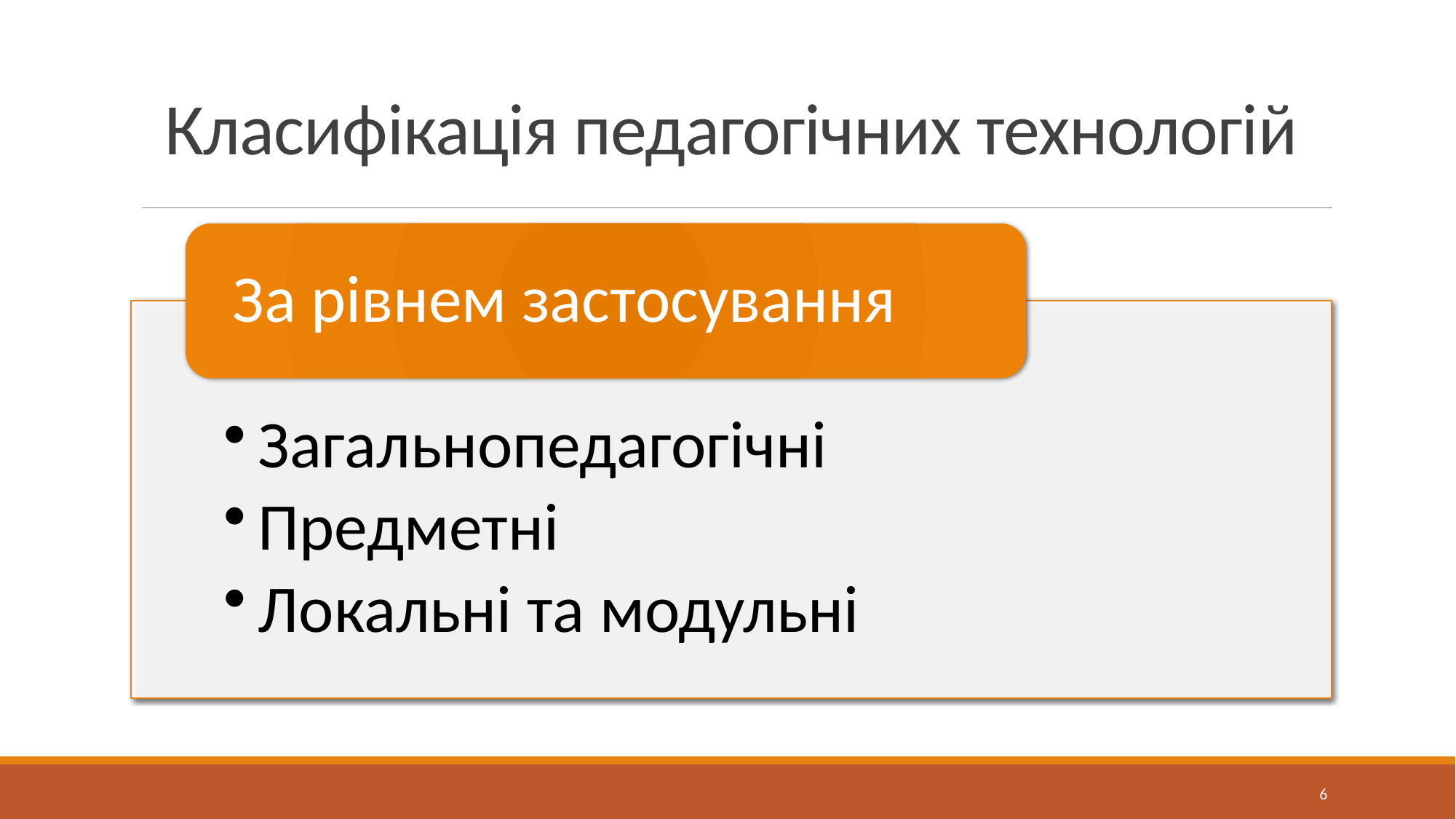

# Класифікація педагогічних технологій
Загальнопедагогічні
Предметні
Локальні та модульні
За рівнем застосування
6